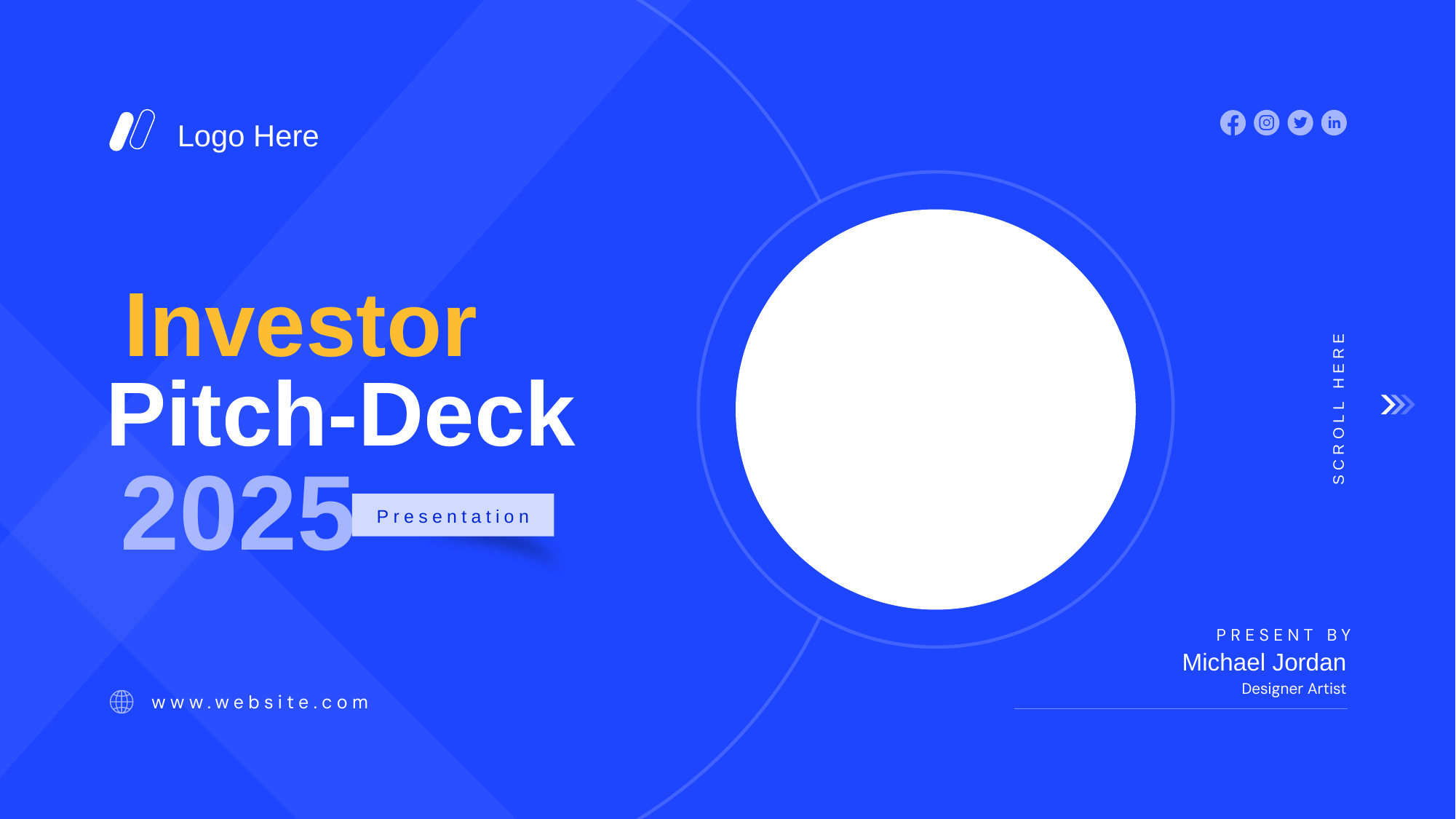

Logo Here

Investor
Pitch-Deck
SCROLL HERE

2025

Presentation
PRESENT BY
Michael Jordan
Designer Artist
www.website.com